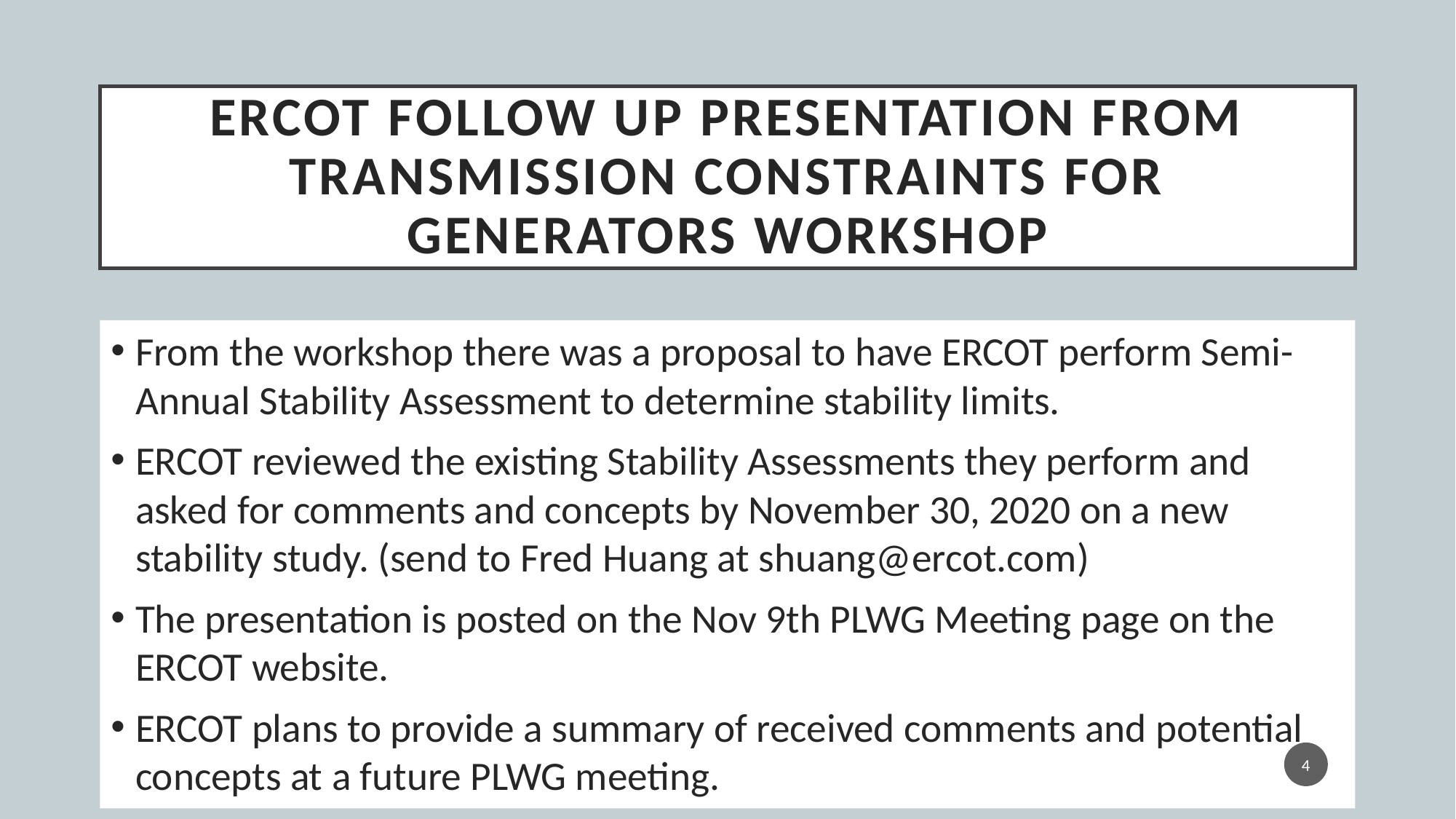

# ERCOT Follow Up Presentation from Transmission Constraints for Generators Workshop
From the workshop there was a proposal to have ERCOT perform Semi-Annual Stability Assessment to determine stability limits.
ERCOT reviewed the existing Stability Assessments they perform and asked for comments and concepts by November 30, 2020 on a new stability study. (send to Fred Huang at shuang@ercot.com)
The presentation is posted on the Nov 9th PLWG Meeting page on the ERCOT website.
ERCOT plans to provide a summary of received comments and potential concepts at a future PLWG meeting.

4